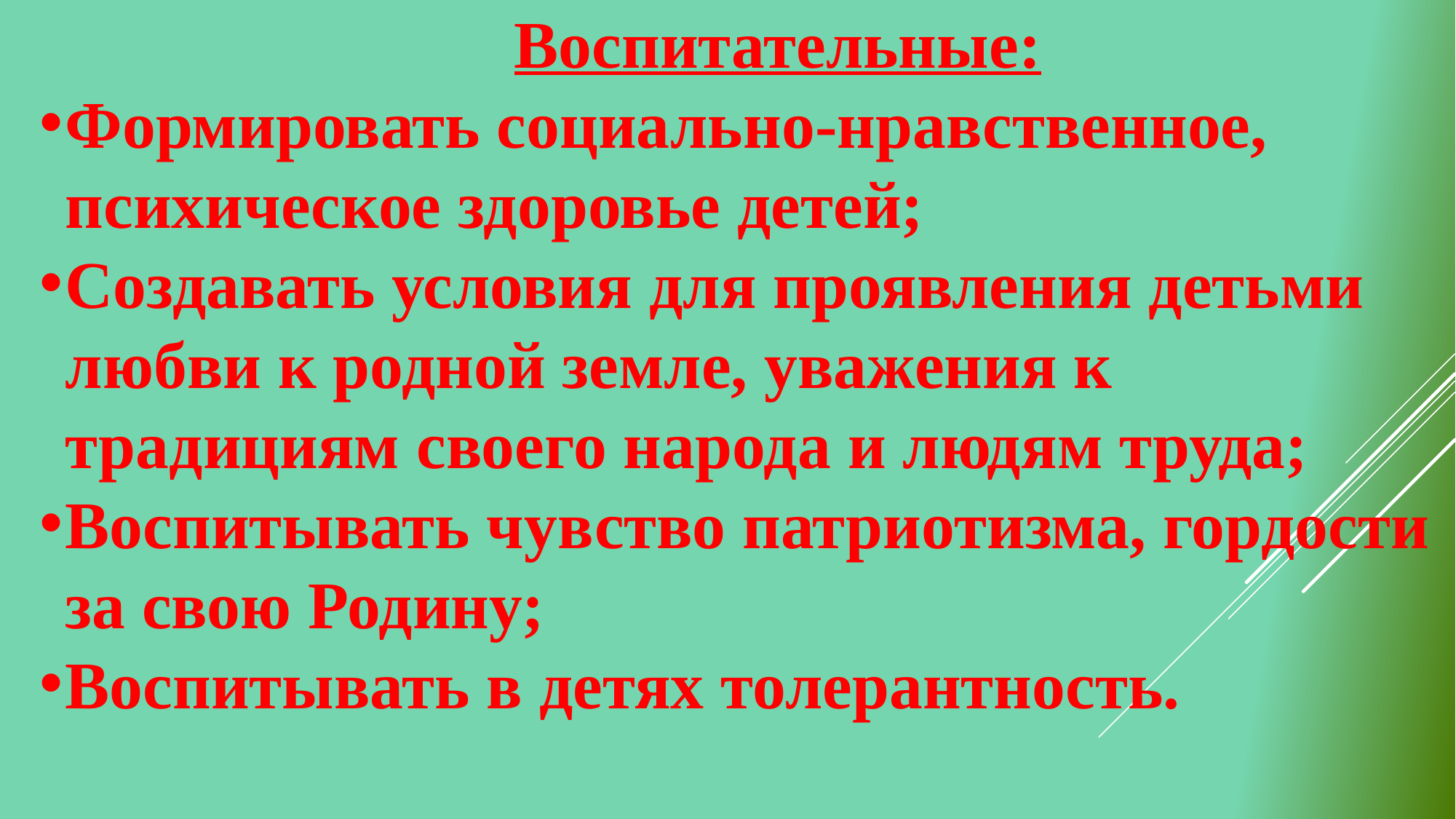

Воспитательные:
Формировать социально-нравственное, психическое здоровье детей;
Создавать условия для проявления детьми любви к родной земле, уважения к традициям своего народа и людям труда;
Воспитывать чувство патриотизма, гордости за свою Родину;
Воспитывать в детях толерантность.